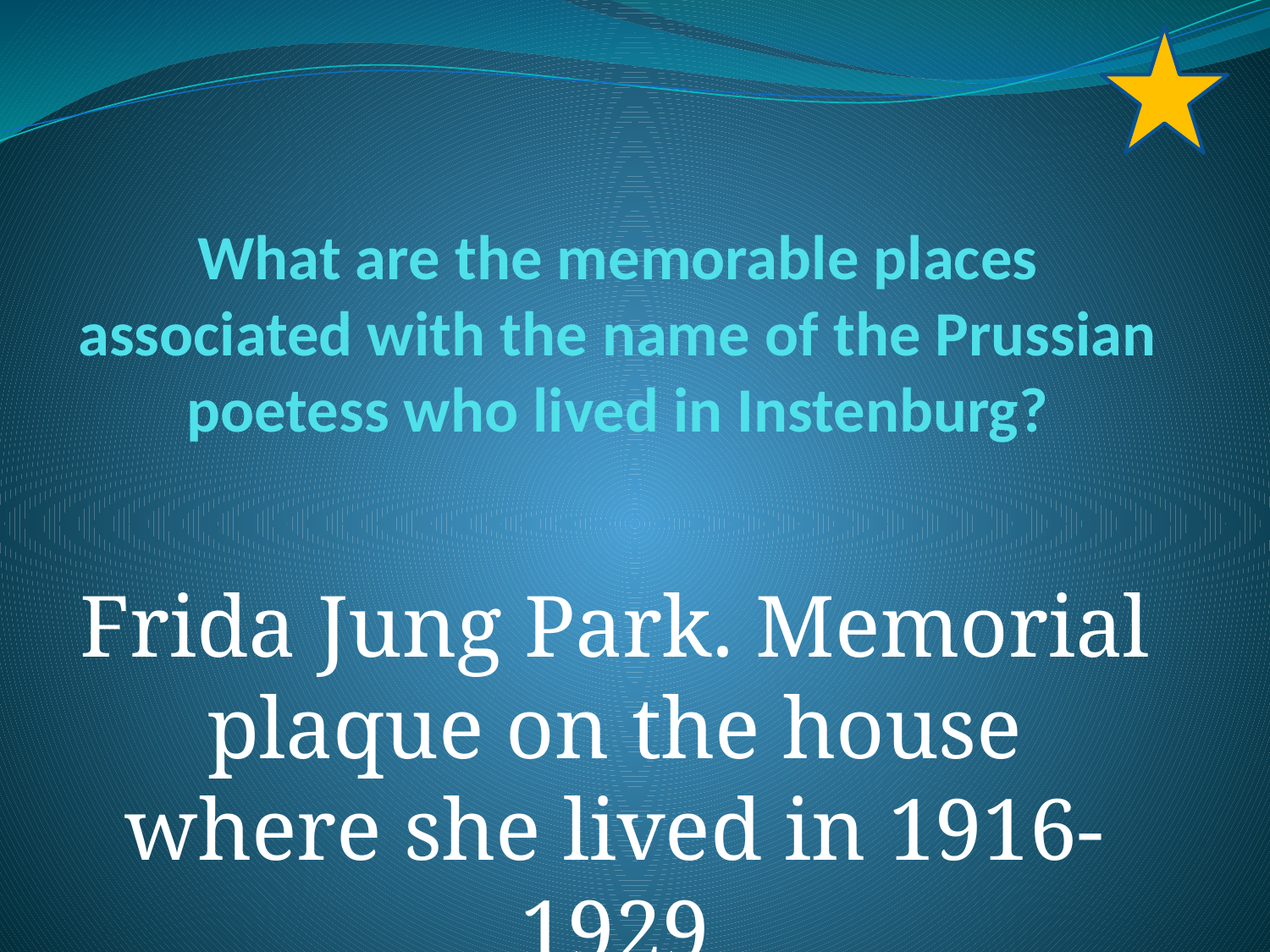

# What are the memorable places associated with the name of the Prussian poetess who lived in Instenburg?

Frida Jung Park. Memorial plaque on the house where she lived in 1916-1929